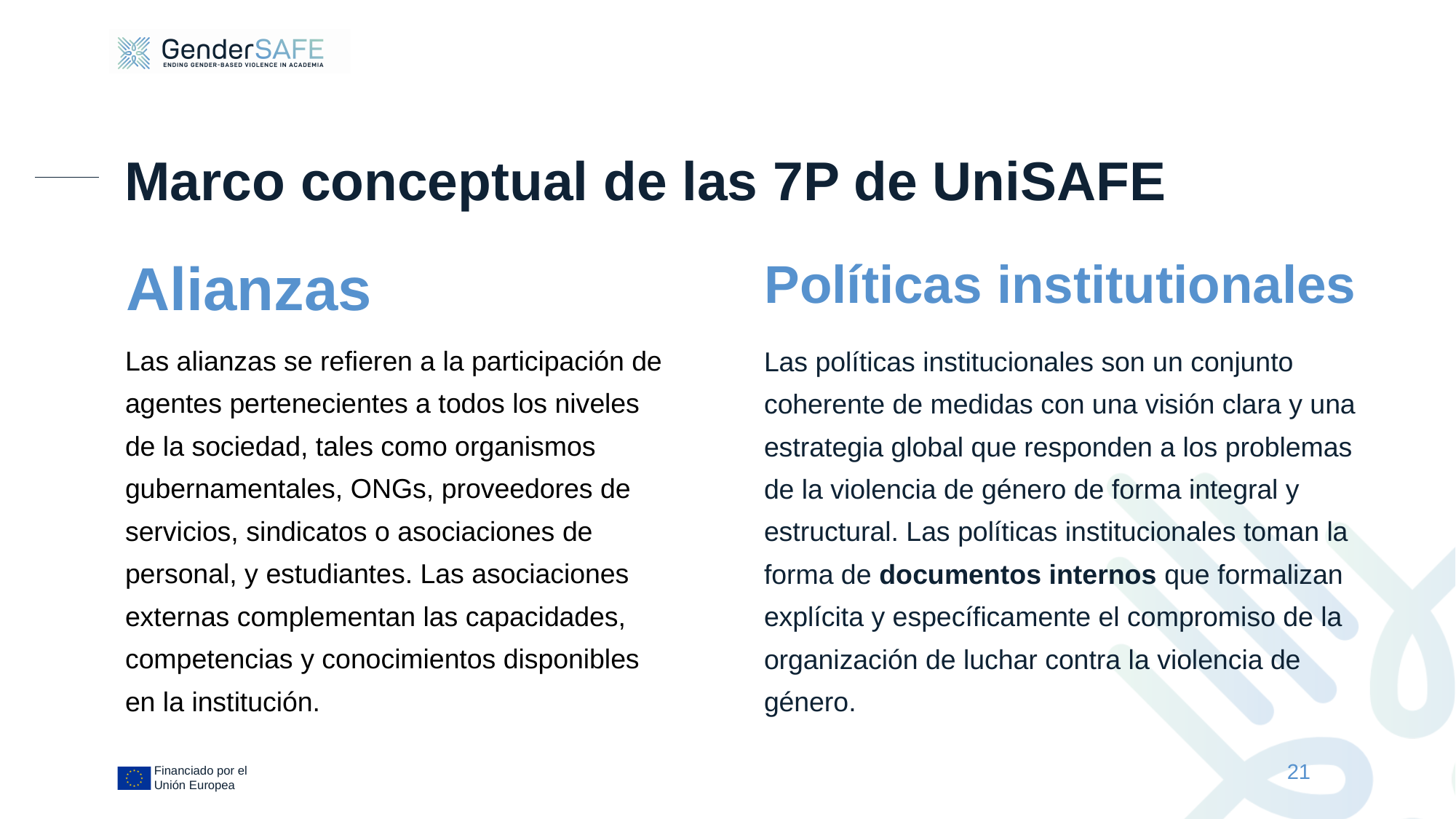

# Marco conceptual de las 7P de UniSAFE
Alianzas
Políticas institutionales
Las alianzas se refieren a la participación de agentes pertenecientes a todos los niveles de la sociedad, tales como organismos gubernamentales, ONGs, proveedores de servicios, sindicatos o asociaciones de personal, y estudiantes. Las asociaciones externas complementan las capacidades, competencias y conocimientos disponibles en la institución.
Las políticas institucionales son un conjunto coherente de medidas con una visión clara y una estrategia global que responden a los problemas de la violencia de género de forma integral y estructural. Las políticas institucionales toman la forma de documentos internos que formalizan explícita y específicamente el compromiso de la organización de luchar contra la violencia de género.
21